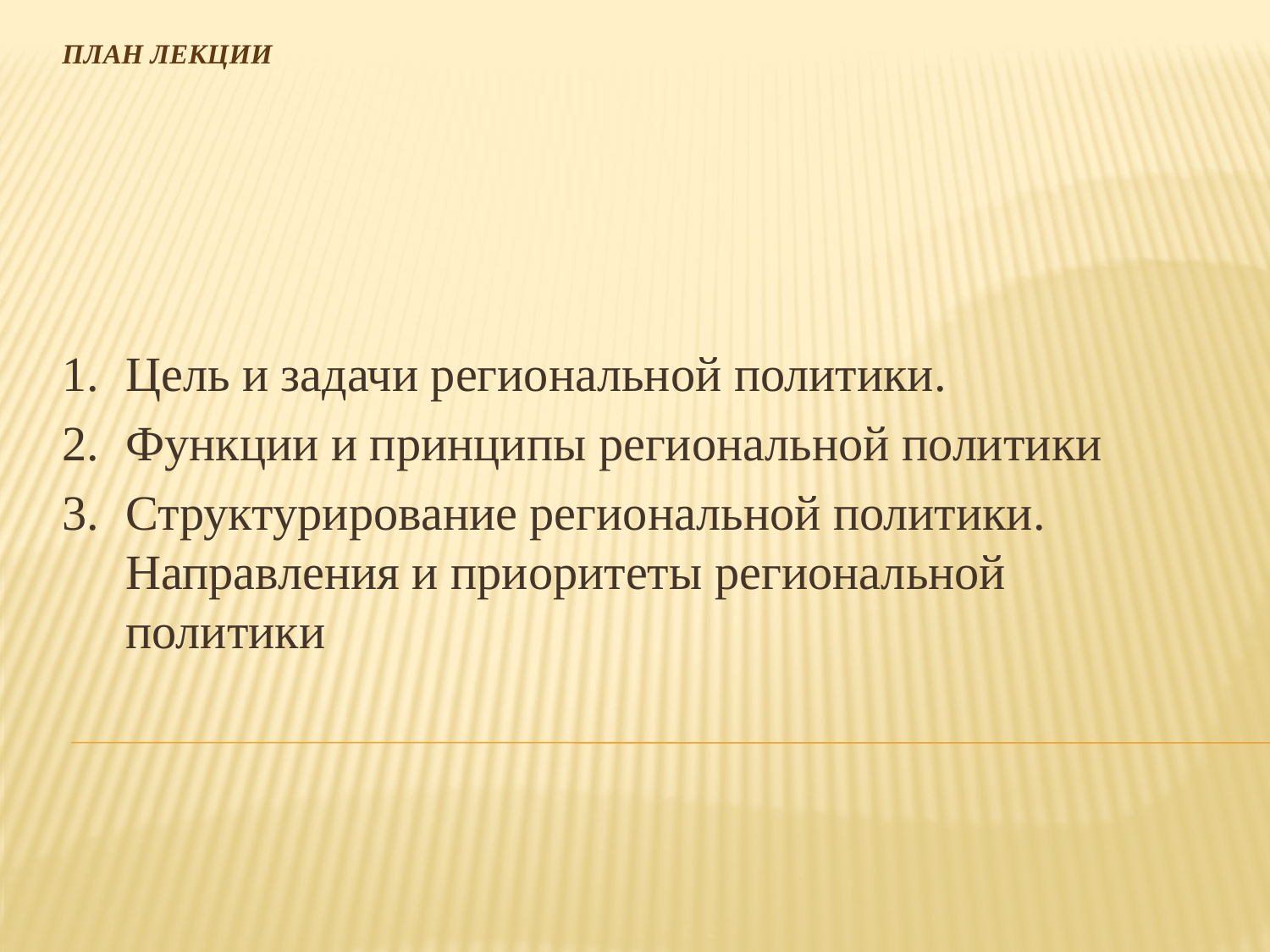

# План лекции
Цель и задачи региональной политики.
Функции и принципы региональной политики
Структурирование региональной политики. Направления и приоритеты региональной политики